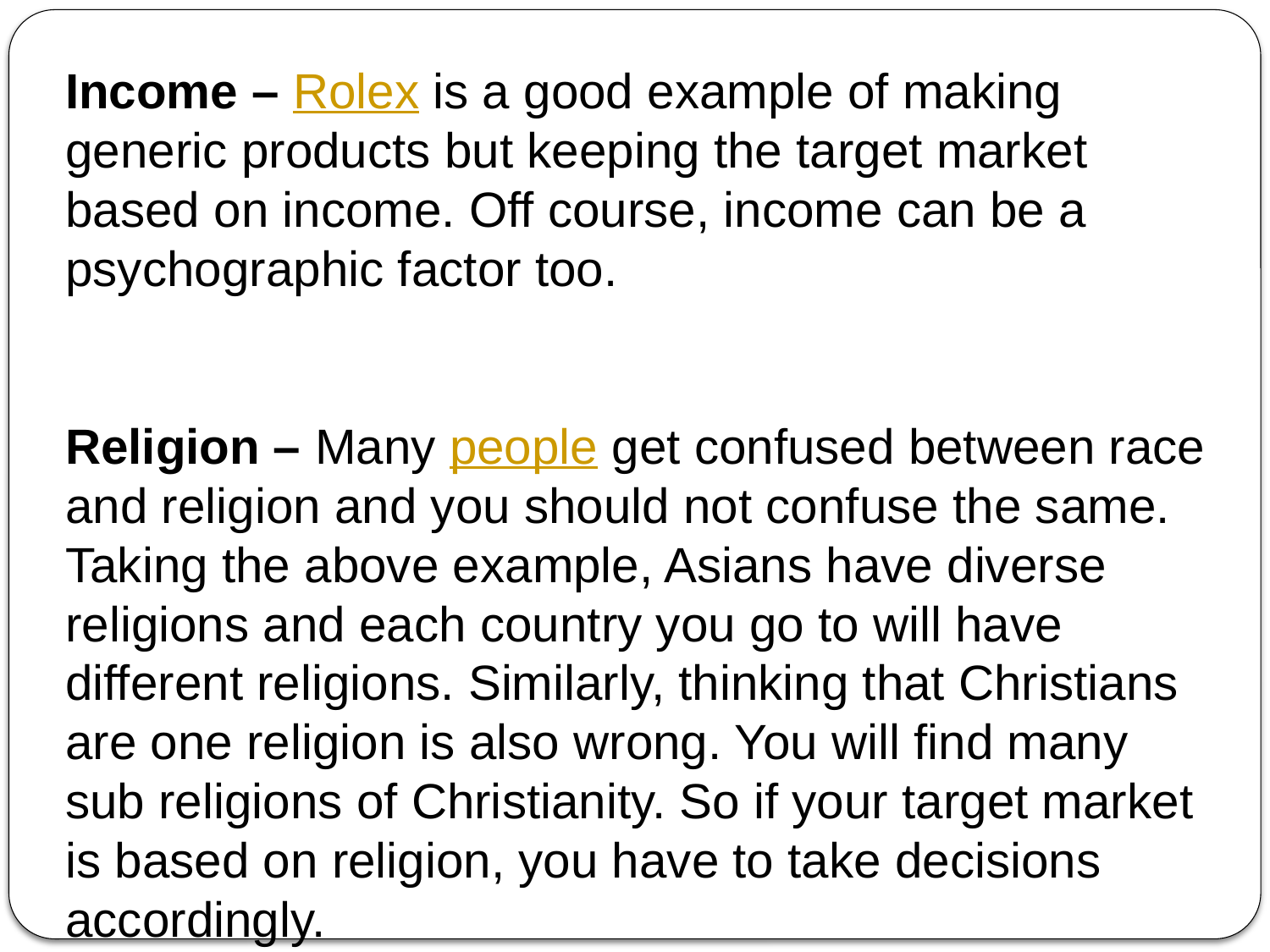

Income – Rolex is a good example of making generic products but keeping the target market based on income. Off course, income can be a psychographic factor too.

Religion – Many people get confused between race and religion and you should not confuse the same. Taking the above example, Asians have diverse religions and each country you go to will have different religions. Similarly, thinking that Christians are one religion is also wrong. You will find many sub religions of Christianity. So if your target market is based on religion, you have to take decisions accordingly.